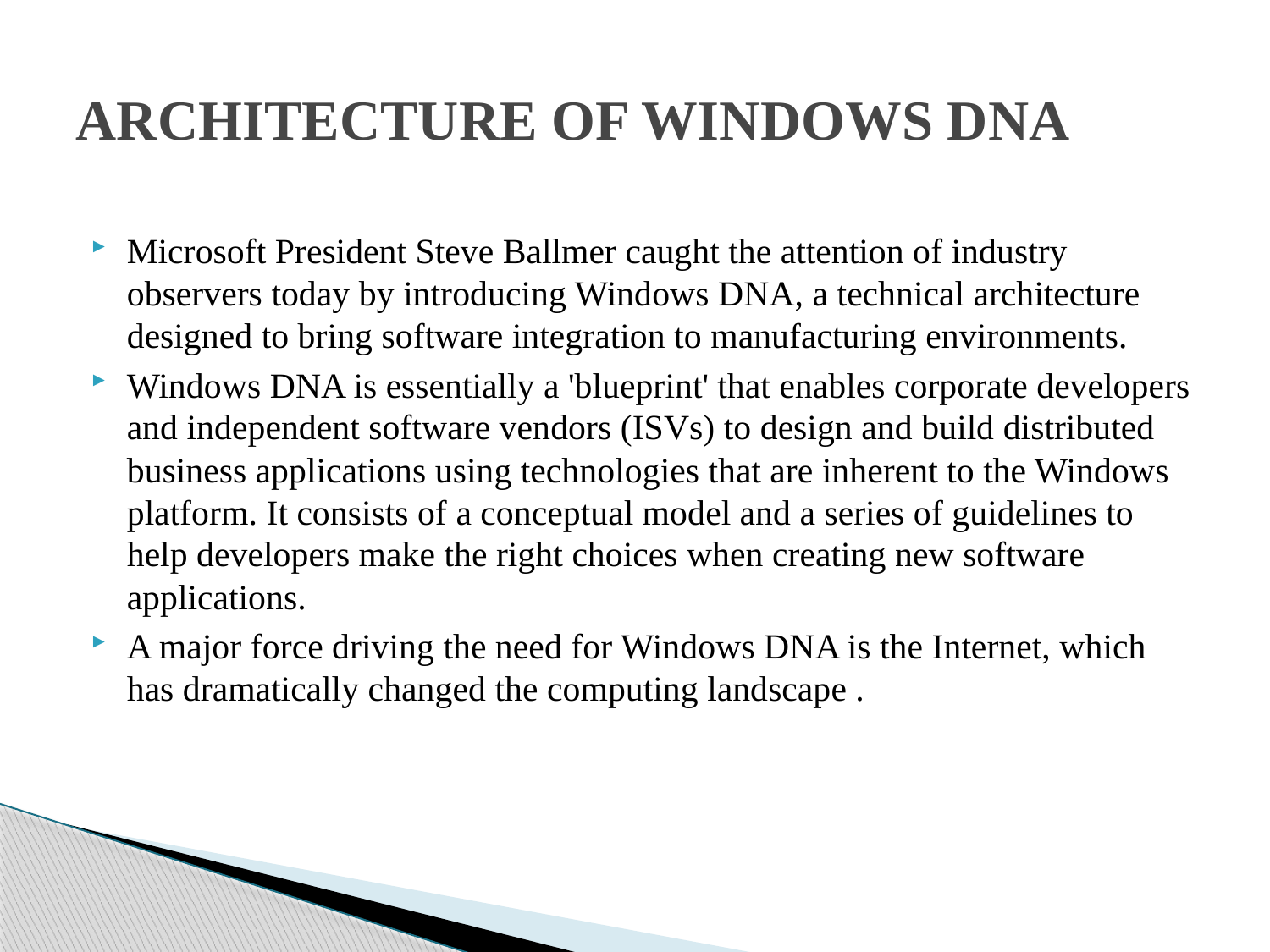

# ARCHITECTURE OF WINDOWS DNA
Microsoft President Steve Ballmer caught the attention of industry observers today by introducing Windows DNA, a technical architecture designed to bring software integration to manufacturing environments.
Windows DNA is essentially a 'blueprint' that enables corporate developers and independent software vendors (ISVs) to design and build distributed business applications using technologies that are inherent to the Windows platform. It consists of a conceptual model and a series of guidelines to help developers make the right choices when creating new software applications.
A major force driving the need for Windows DNA is the Internet, which has dramatically changed the computing landscape .